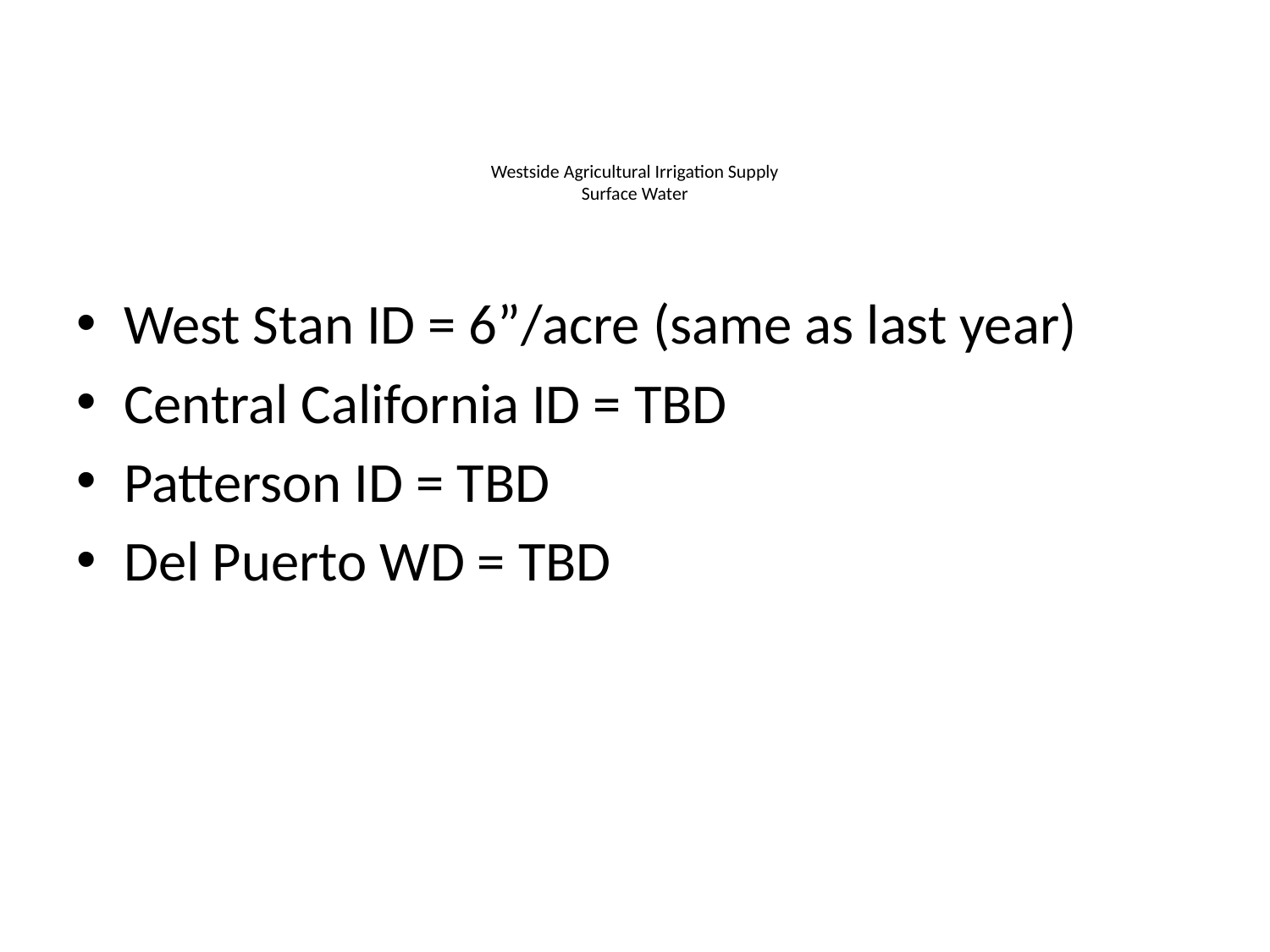

# Westside Agricultural Irrigation Supply Surface Water
West Stan ID = 6”/acre (same as last year)
Central California ID = TBD
Patterson ID = TBD
Del Puerto WD = TBD